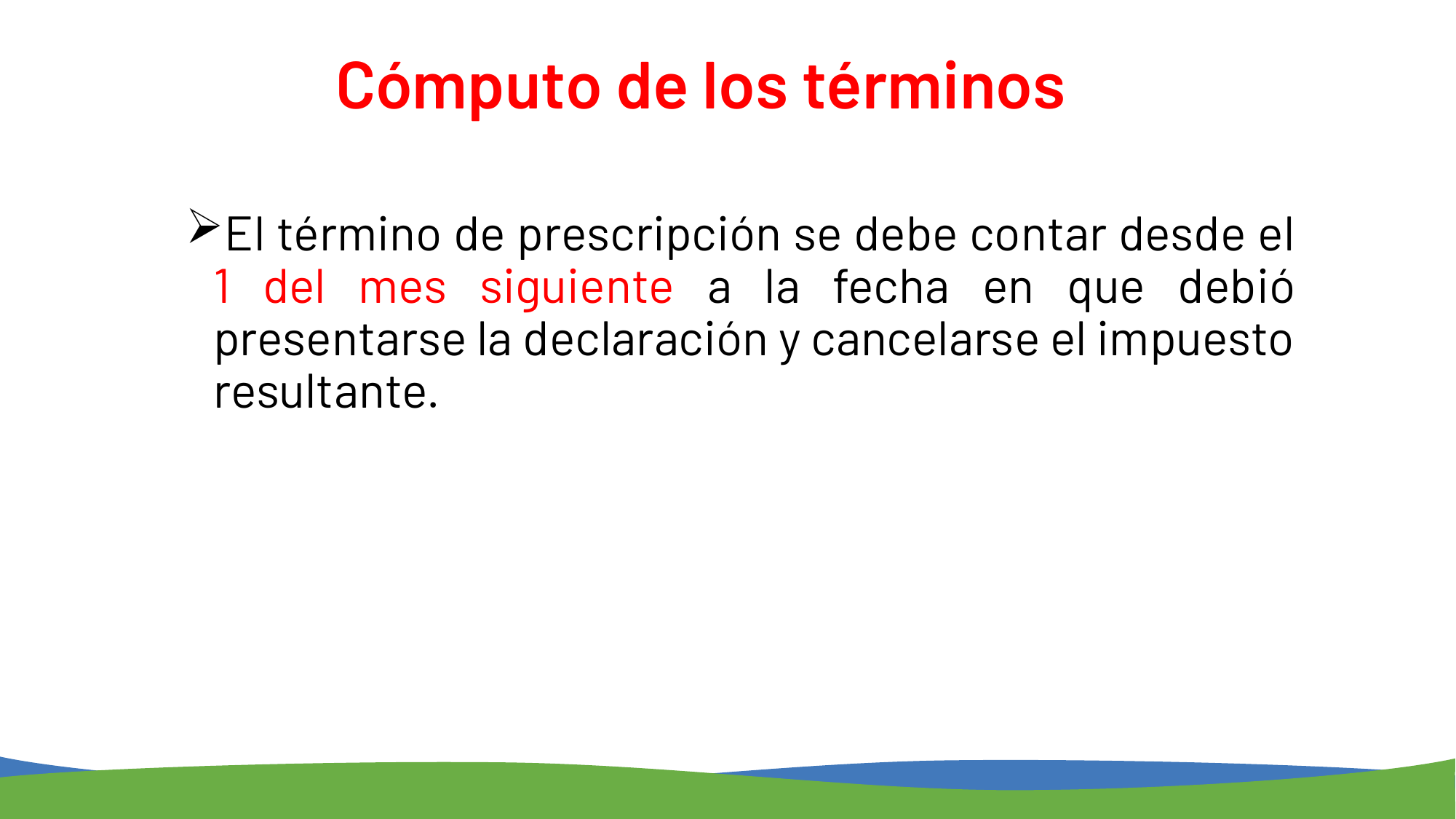

# Cómputo de los términos

El término de prescripción se debe contar desde el 1 del mes siguiente a la fecha en que debió presentarse la declaración y cancelarse el impuesto resultante.